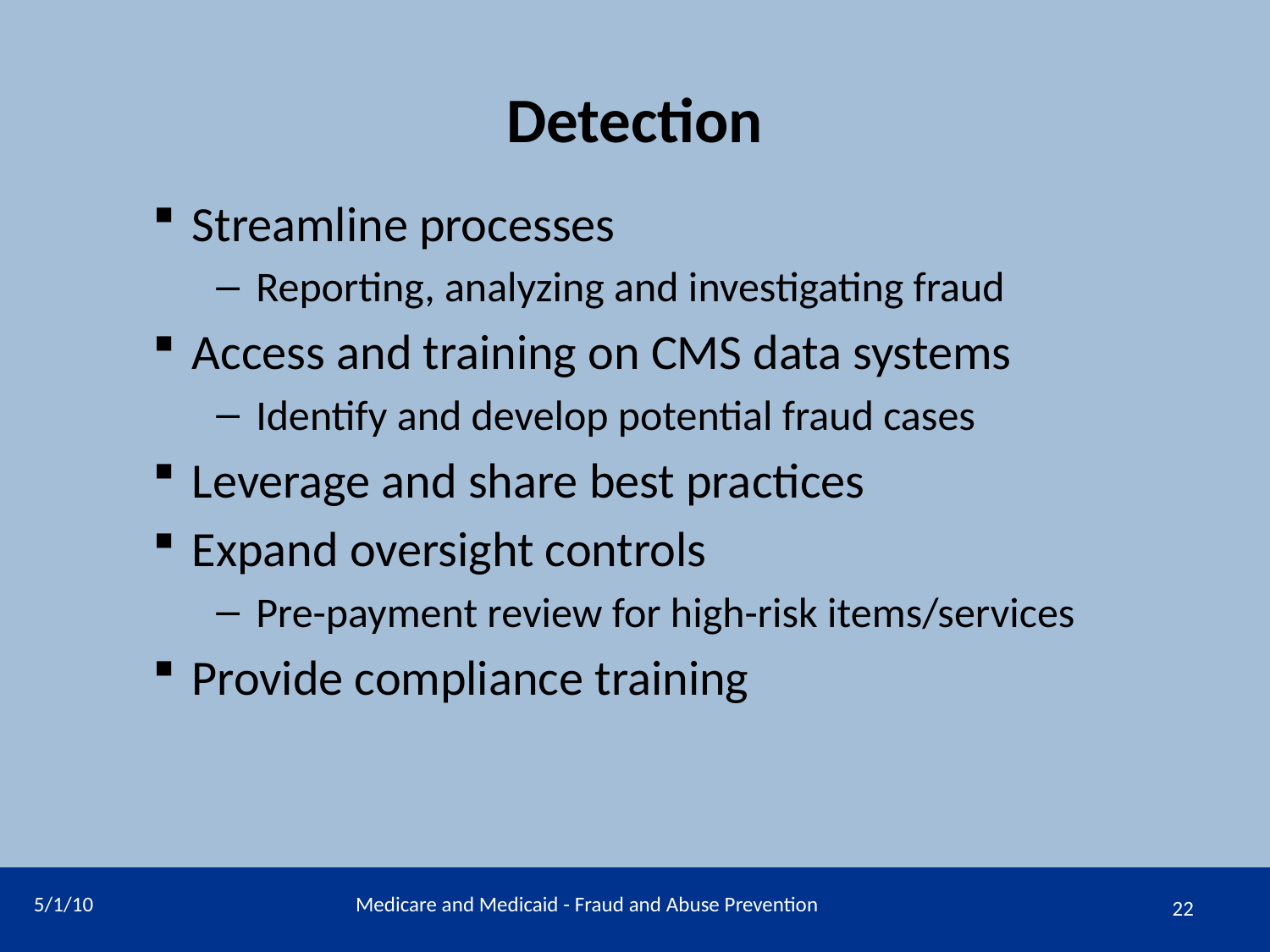

# Detection
Streamline processes
Reporting, analyzing and investigating fraud
Access and training on CMS data systems
Identify and develop potential fraud cases
Leverage and share best practices
Expand oversight controls
Pre-payment review for high-risk items/services
Provide compliance training
5/1/10
Medicare and Medicaid - Fraud and Abuse Prevention
22